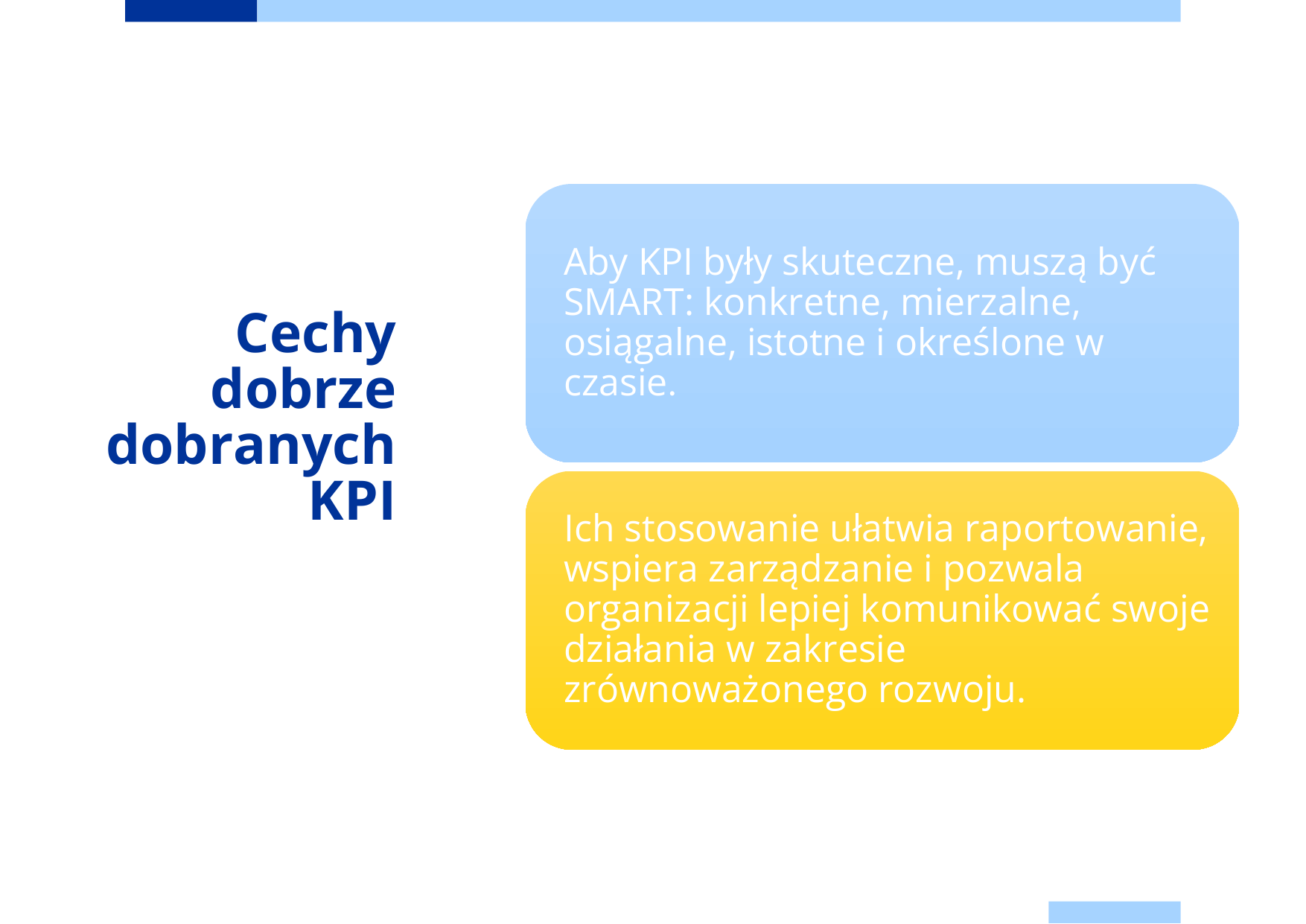

Aby KPI były skuteczne, muszą być SMART: konkretne, mierzalne, osiągalne, istotne i określone w czasie.
Ich stosowanie ułatwia raportowanie, wspiera zarządzanie i pozwala organizacji lepiej komunikować swoje działania w zakresie zrównoważonego rozwoju.
# Cechy dobrze dobranych KPI